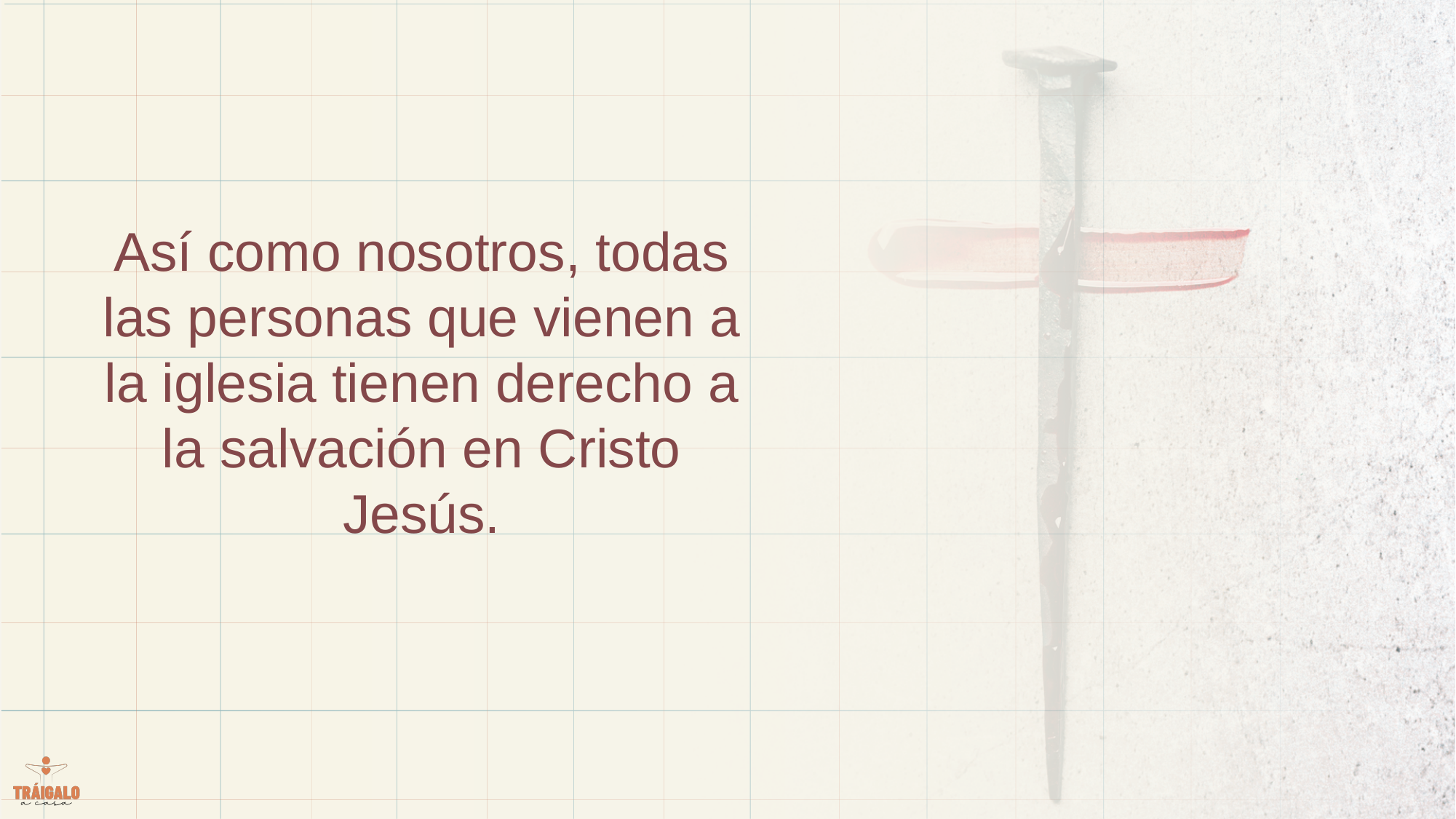

Así como nosotros, todas las personas que vienen a la iglesia tienen derecho a la salvación en Cristo Jesús.